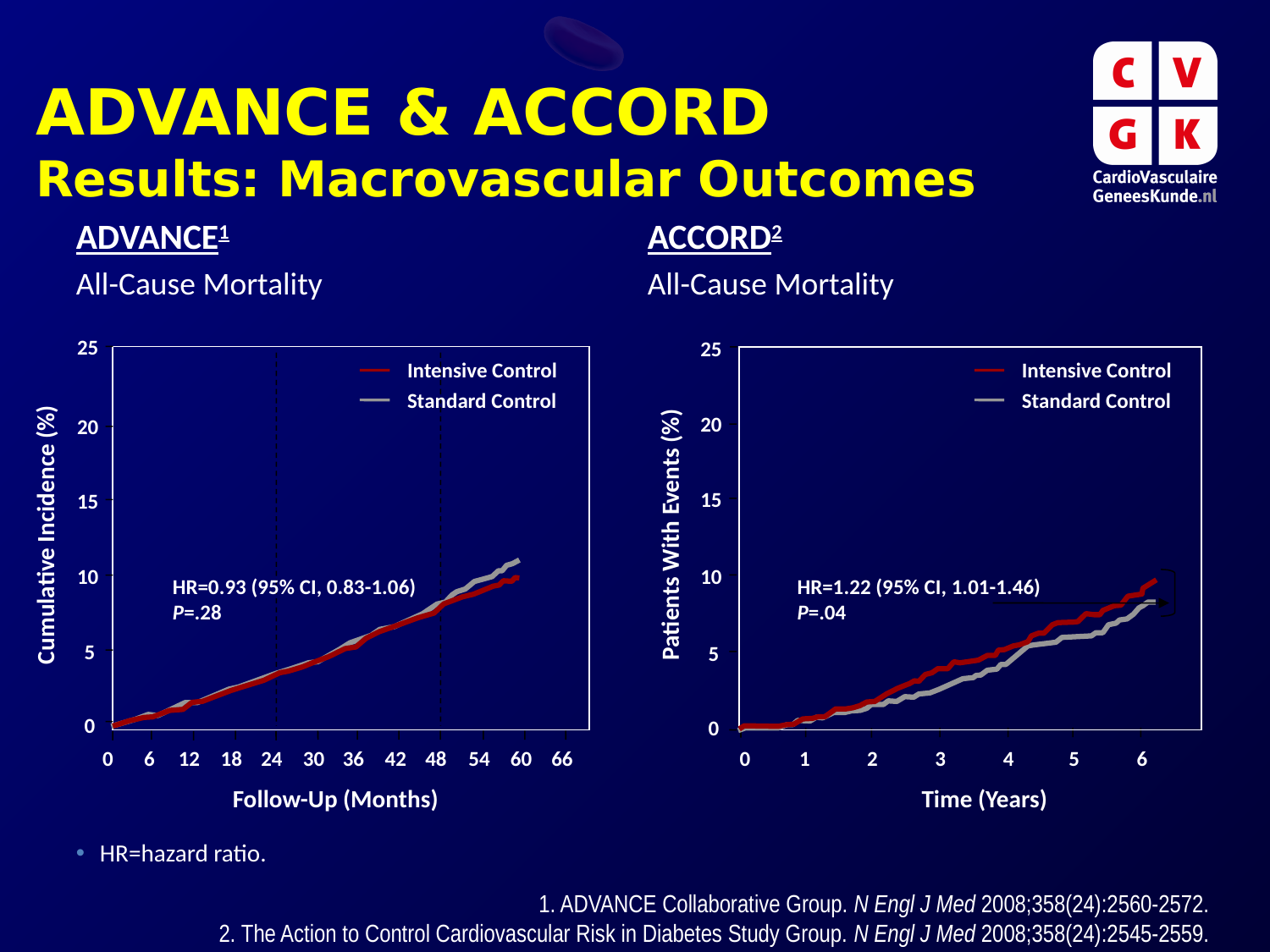

ADVANCE & ACCORD
Results: Macrovascular Outcomes
ADVANCE1
All-Cause Mortality
ACCORD2
All-Cause Mortality
25
25

Intensive Control

Standard Control

Intensive Control

Standard Control

20
20

15
15

Cumulative Incidence (%)
Patients With Events (%)

10
10

HR=0.93 (95% CI, 0.83-1.06)
P=.28
HR=1.22 (95% CI, 1.01-1.46)
P=.04

5
5

0
0

0
6
12
18
24
30
36
42
48
54
60
66
0
1
2
3
4
5
6
Follow-Up (Months)
Time (Years)
HR=hazard ratio.
1. ADVANCE Collaborative Group. N Engl J Med 2008;358(24):2560-2572.
2. The Action to Control Cardiovascular Risk in Diabetes Study Group. N Engl J Med 2008;358(24):2545-2559.